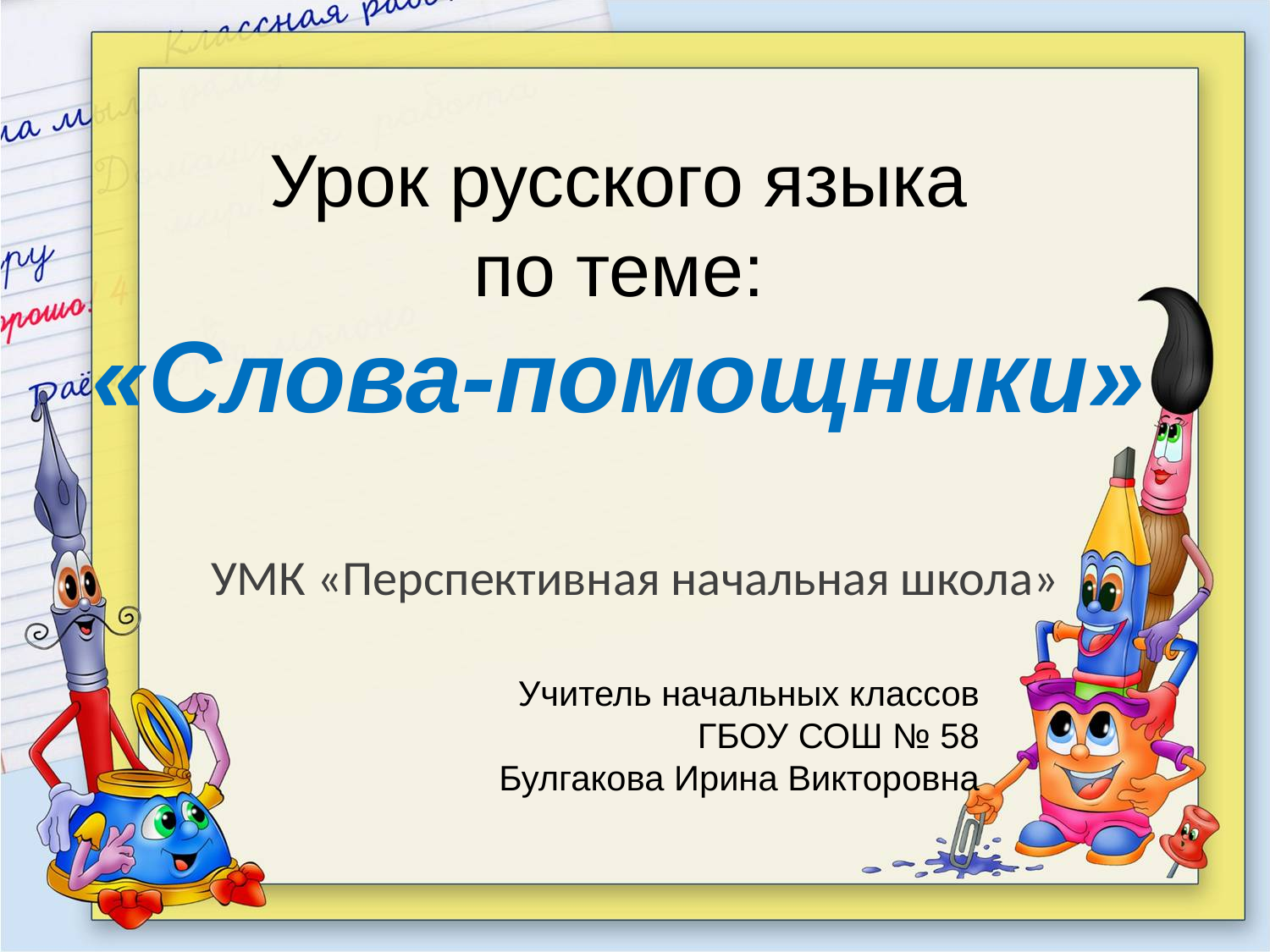

# Урок русского языка по теме: «Слова-помощники»
УМК «Перспективная начальная школа»
Учитель начальных классов
ГБОУ СОШ № 58
Булгакова Ирина Викторовна